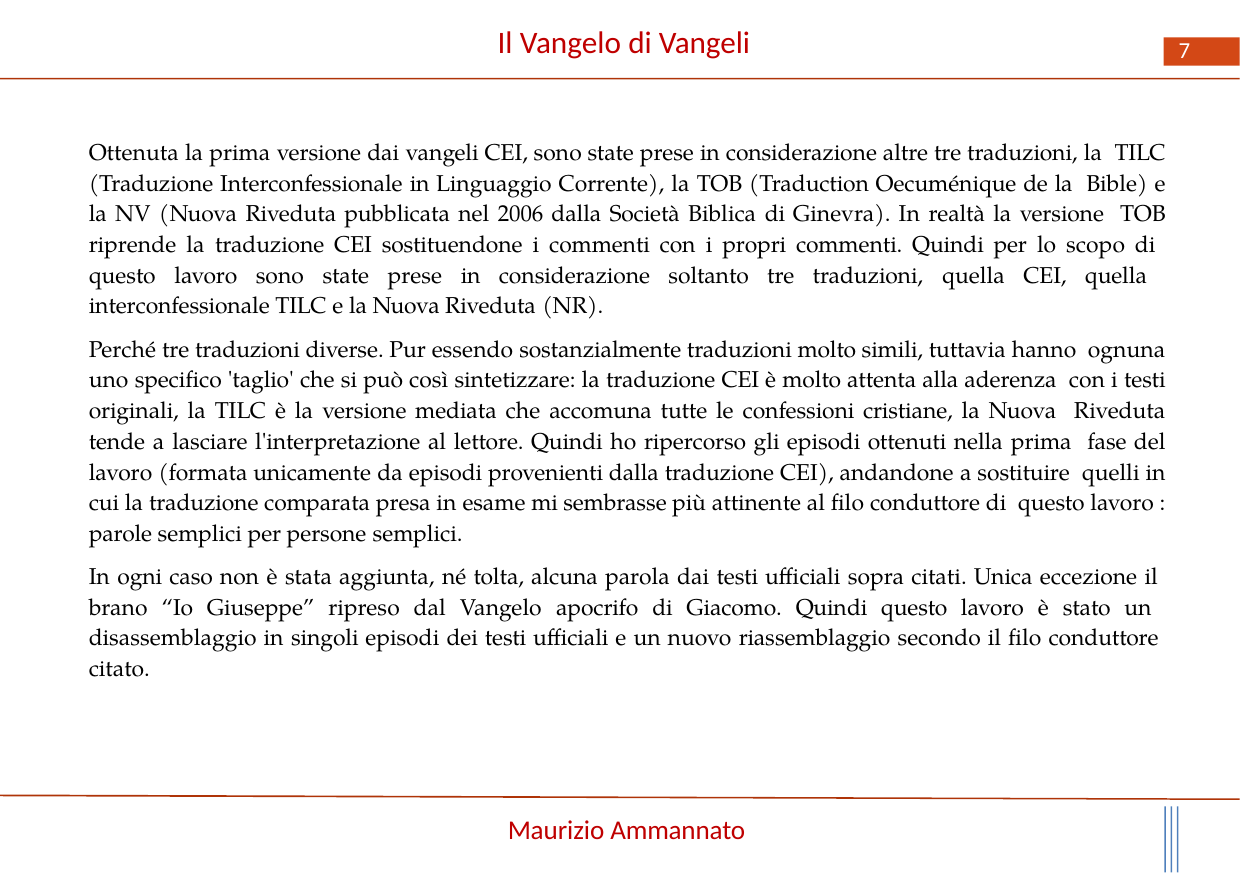

# Il Vangelo di Vangeli
7

Ottenuta la prima versione dai vangeli CEI, sono state prese in considerazione altre tre traduzioni, la  TILC (Traduzione Interconfessionale in Linguaggio Corrente), la TOB (Traduction Oecuménique de la  Bible) e la NV (Nuova Riveduta pubblicata nel 2006 dalla Società Biblica di Ginevra). In realtà la versione  TOB riprende la traduzione CEI sostituendone i commenti con i propri commenti. Quindi per lo scopo di  questo lavoro sono state prese in considerazione soltanto tre traduzioni, quella CEI, quella  interconfessionale TILC e la Nuova Riveduta (NR).
Perché tre traduzioni diverse. Pur essendo sostanzialmente traduzioni molto simili, tuttavia hanno  ognuna uno specifico 'taglio' che si può così sintetizzare: la traduzione CEI è molto attenta alla aderenza  con i testi originali, la TILC è la versione mediata che accomuna tutte le confessioni cristiane, la Nuova  Riveduta tende a lasciare l'interpretazione al lettore. Quindi ho ripercorso gli episodi ottenuti nella prima  fase del lavoro (formata unicamente da episodi provenienti dalla traduzione CEI), andandone a sostituire  quelli in cui la traduzione comparata presa in esame mi sembrasse più attinente al filo conduttore di  questo lavoro : parole semplici per persone semplici.
In ogni caso non è stata aggiunta, né tolta, alcuna parola dai testi ufficiali sopra citati. Unica eccezione il  brano “Io Giuseppe” ripreso dal Vangelo apocrifo di Giacomo. Quindi questo lavoro è stato un  disassemblaggio in singoli episodi dei testi ufficiali e un nuovo riassemblaggio secondo il filo conduttore  citato.

Maurizio Ammannato